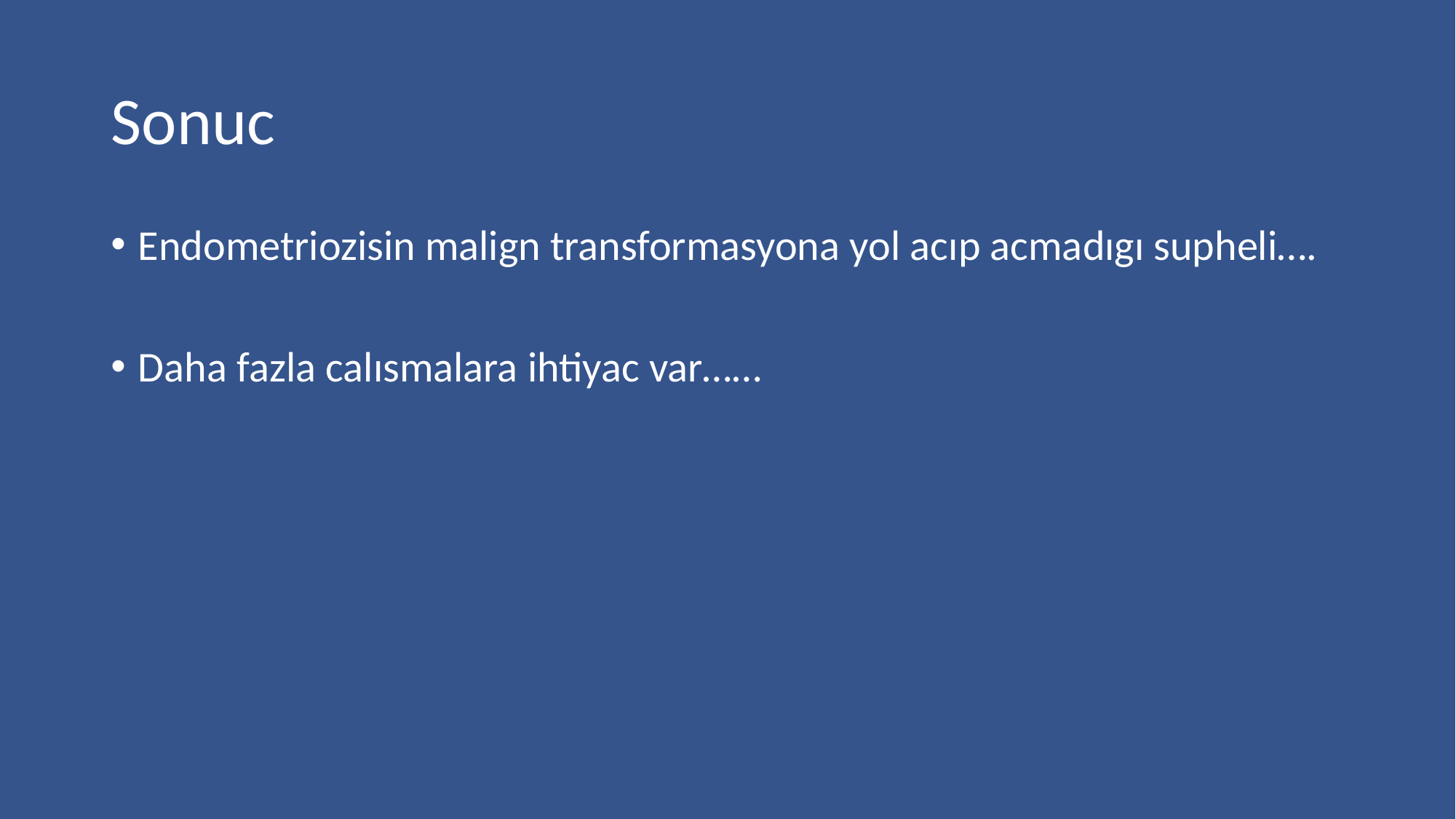

# Sonuc
Endometriozisin malign transformasyona yol acıp acmadıgı supheli….

Daha fazla calısmalara ihtiyac var……